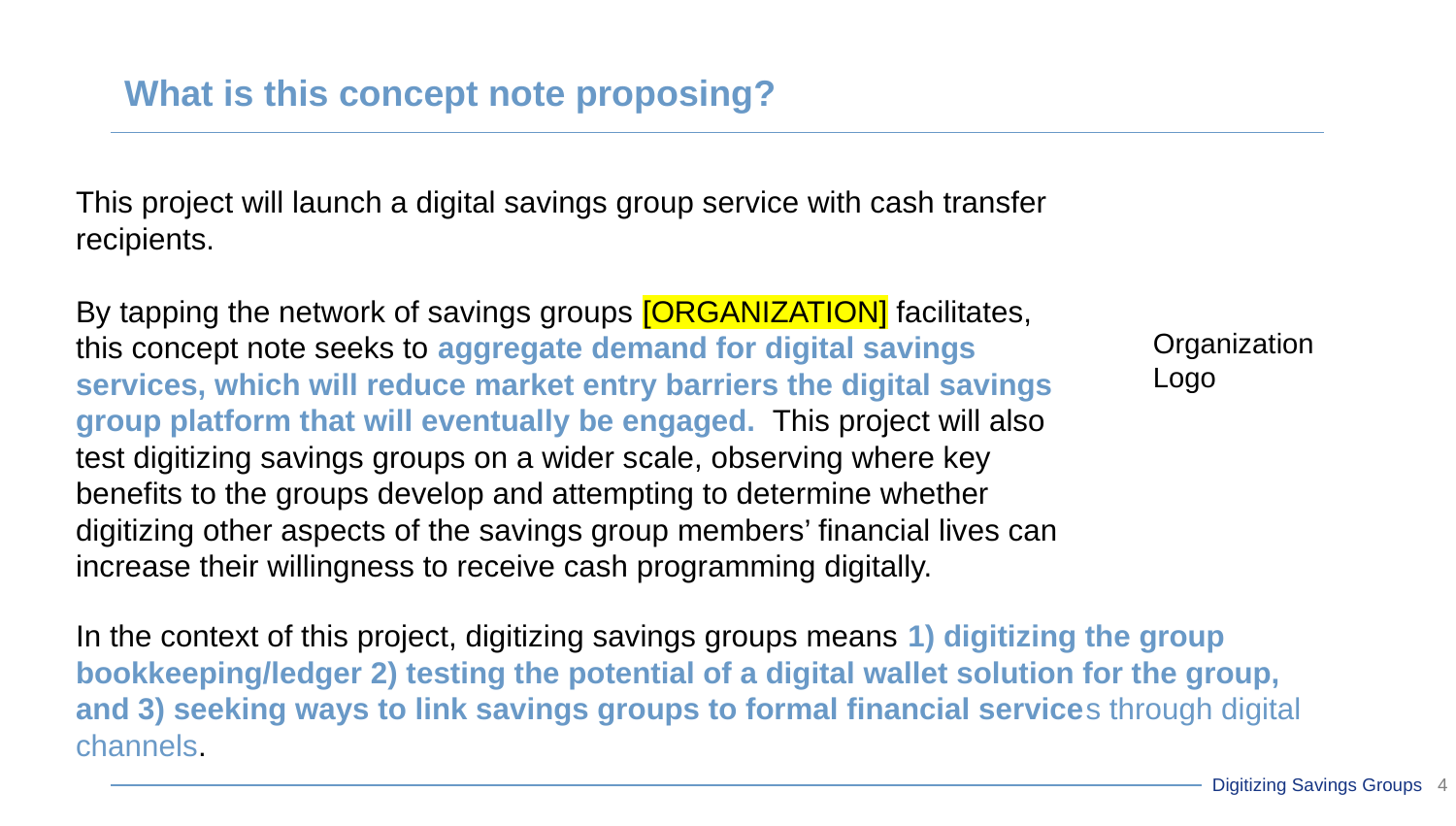

# What is this concept note proposing?
This project will launch a digital savings group service with cash transfer recipients.

By tapping the network of savings groups [ORGANIZATION] facilitates, this concept note seeks to aggregate demand for digital savings services, which will reduce market entry barriers the digital savings group platform that will eventually be engaged.  This project will also test digitizing savings groups on a wider scale, observing where key benefits to the groups develop and attempting to determine whether digitizing other aspects of the savings group members’ financial lives can increase their willingness to receive cash programming digitally.
Organization Logo
In the context of this project, digitizing savings groups means 1) digitizing the group bookkeeping/ledger 2) testing the potential of a digital wallet solution for the group, and 3) seeking ways to link savings groups to formal financial services through digital channels.
Digitizing Savings Groups   4